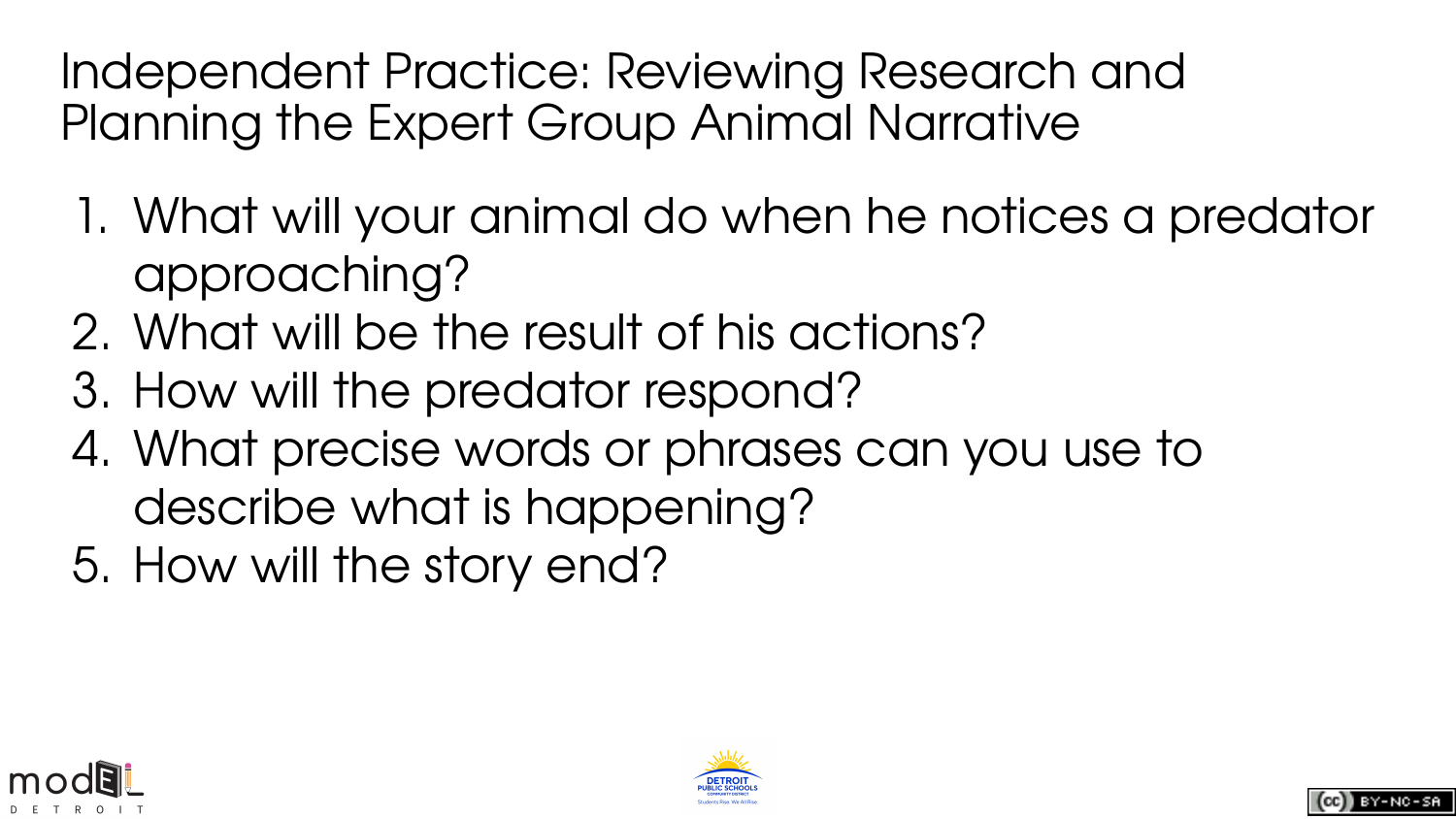

# Independent Practice: Reviewing Research and Planning the Expert Group Animal Narrative
What will your animal do when he notices a predator approaching?
What will be the result of his actions?
How will the predator respond?
What precise words or phrases can you use to describe what is happening?
How will the story end?